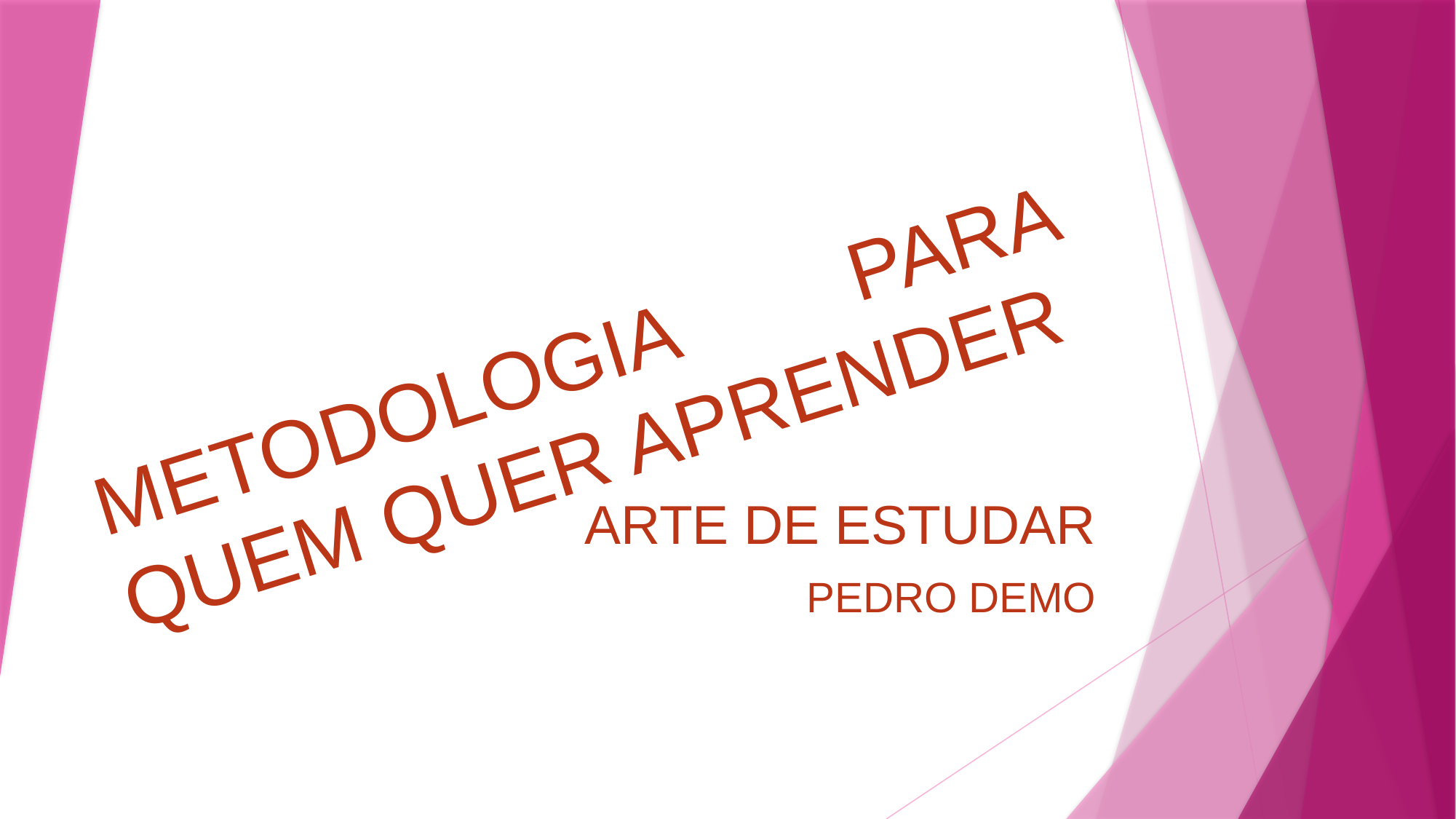

# METODOLOGIA PARA QUEM QUER APRENDER
ARTE DE ESTUDAR
PEDRO DEMO